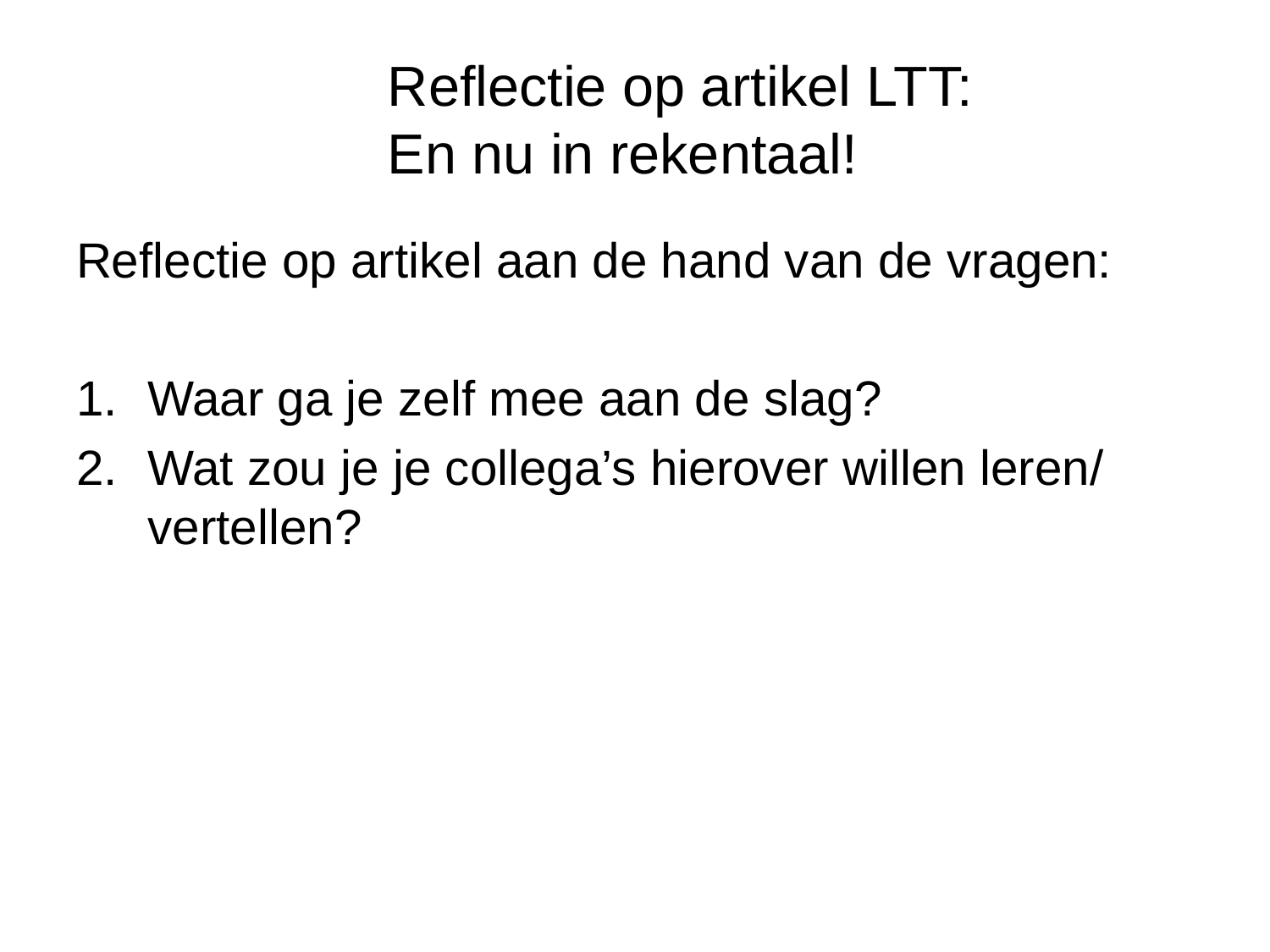

# Reflectie op artikel LTT: En nu in rekentaal!
Reflectie op artikel aan de hand van de vragen:

Waar ga je zelf mee aan de slag?
Wat zou je je collega’s hierover willen leren/ vertellen?